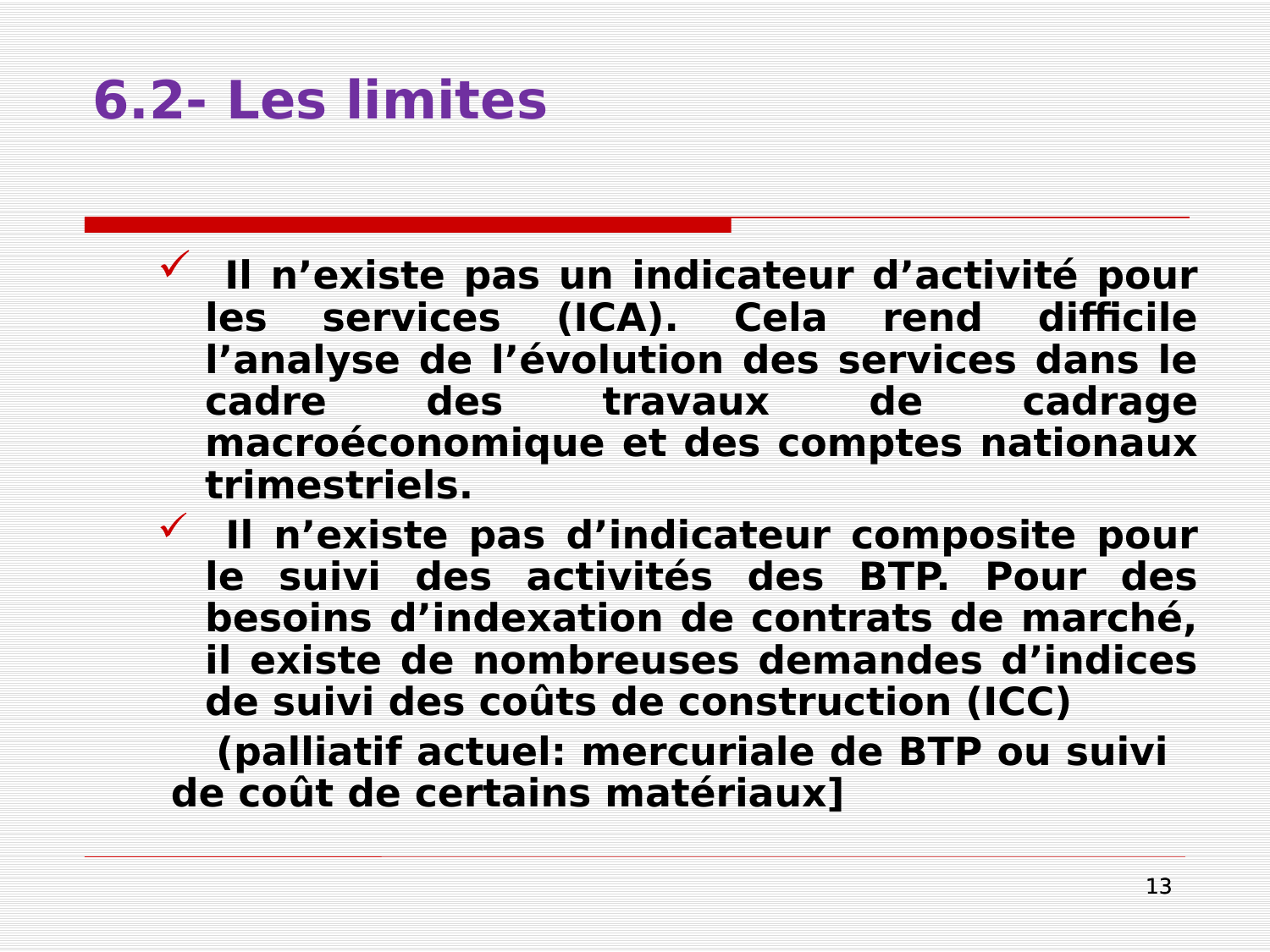

# 6.2- Les limites
 Il n’existe pas un indicateur d’activité pour les services (ICA). Cela rend difficile l’analyse de l’évolution des services dans le cadre des travaux de cadrage macroéconomique et des comptes nationaux trimestriels.
 Il n’existe pas d’indicateur composite pour le suivi des activités des BTP. Pour des besoins d’indexation de contrats de marché, il existe de nombreuses demandes d’indices de suivi des coûts de construction (ICC)
    (palliatif actuel: mercuriale de BTP ou suivi    de coût de certains matériaux]

13
13